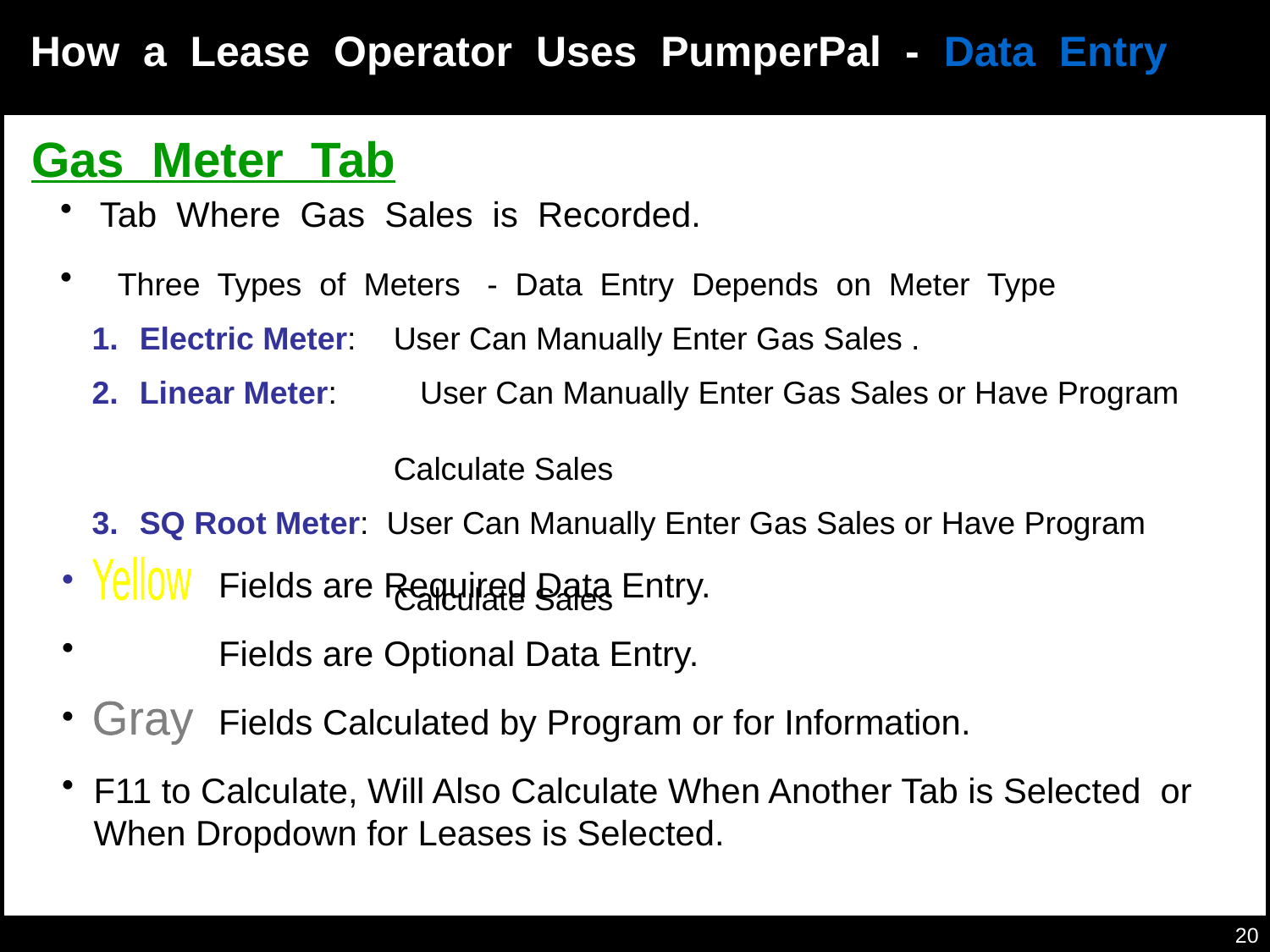

Gas Meter
How  a  Lease  Operator  Uses  PumperPal  -  Data  Entry
Gas  Meter  Tab
 Tab  Where  Gas  Sales  is  Recorded.
 Three  Types  of  Meters   -  Data  Entry  Depends  on  Meter  Type
Electric Meter: 	User Can Manually Enter Gas Sales .
Linear Meter: 	   User Can Manually Enter Gas Sales or Have Program     										Calculate Sales
SQ Root Meter:  User Can Manually Enter Gas Sales or Have Program 											Calculate Sales
             Fields are Required Data Entry.
Yellow
             Fields are Optional Data Entry.
White
             Fields Calculated by Program or for Information.
Gray
F11 to Calculate, Will Also Calculate When Another Tab is Selected  or When Dropdown for Leases is Selected.